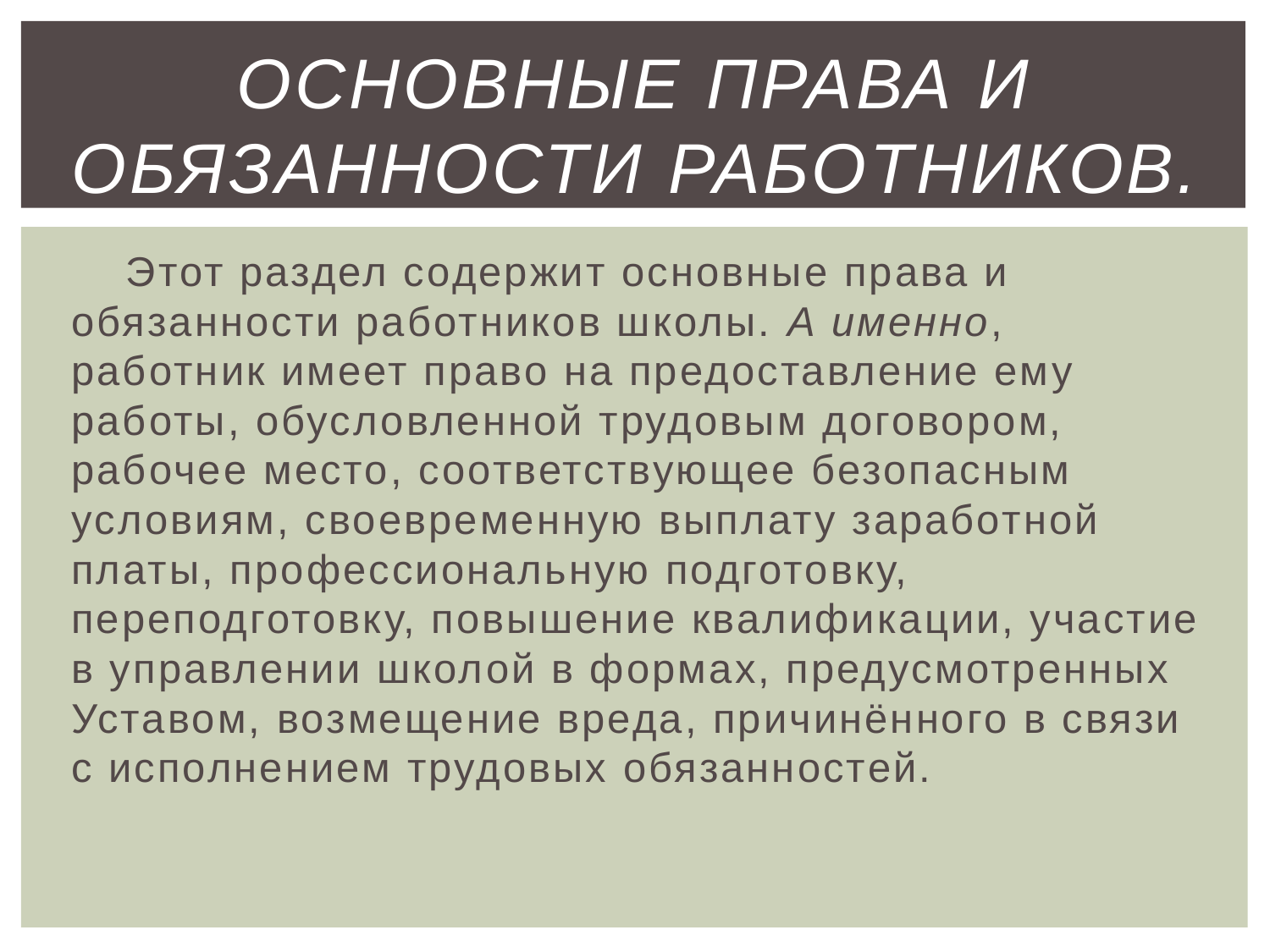

# Основные права и обязанности работников.
     Этот раздел содержит основные права и обязанности работников школы. А именно, работник имеет право на предоставление ему работы, обусловленной трудовым договором, рабочее место, соответствующее безопасным условиям, своевременную выплату заработной платы, профессиональную подготовку, переподготовку, повышение квалификации, участие в управлении школой в формах, предусмотренных Уставом, возмещение вреда, причинённого в связи с исполнением трудовых обязанностей.